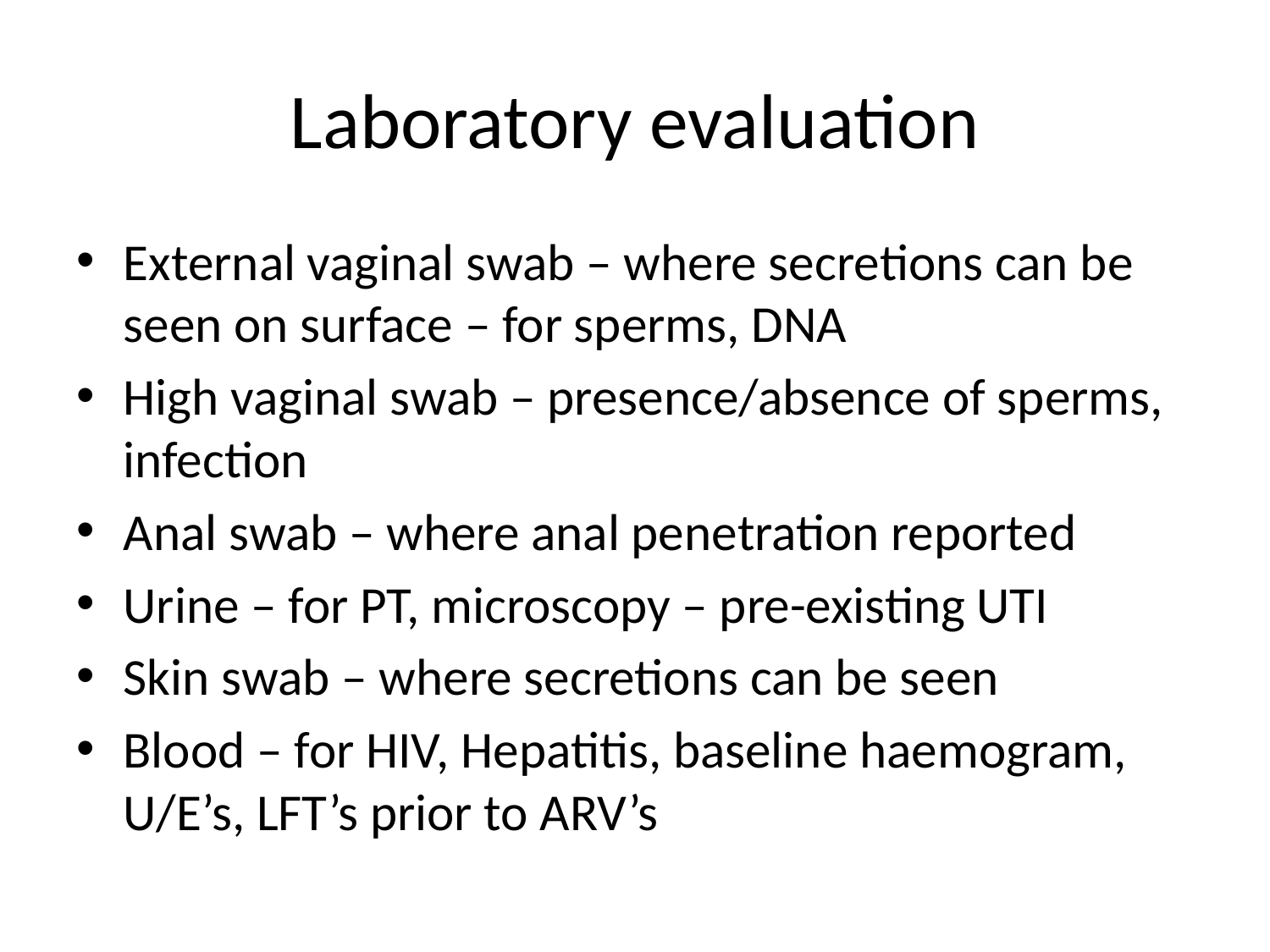

# Laboratory evaluation
External vaginal swab – where secretions can be seen on surface – for sperms, DNA
High vaginal swab – presence/absence of sperms, infection
Anal swab – where anal penetration reported
Urine – for PT, microscopy – pre-existing UTI
Skin swab – where secretions can be seen
Blood – for HIV, Hepatitis, baseline haemogram, U/E’s, LFT’s prior to ARV’s